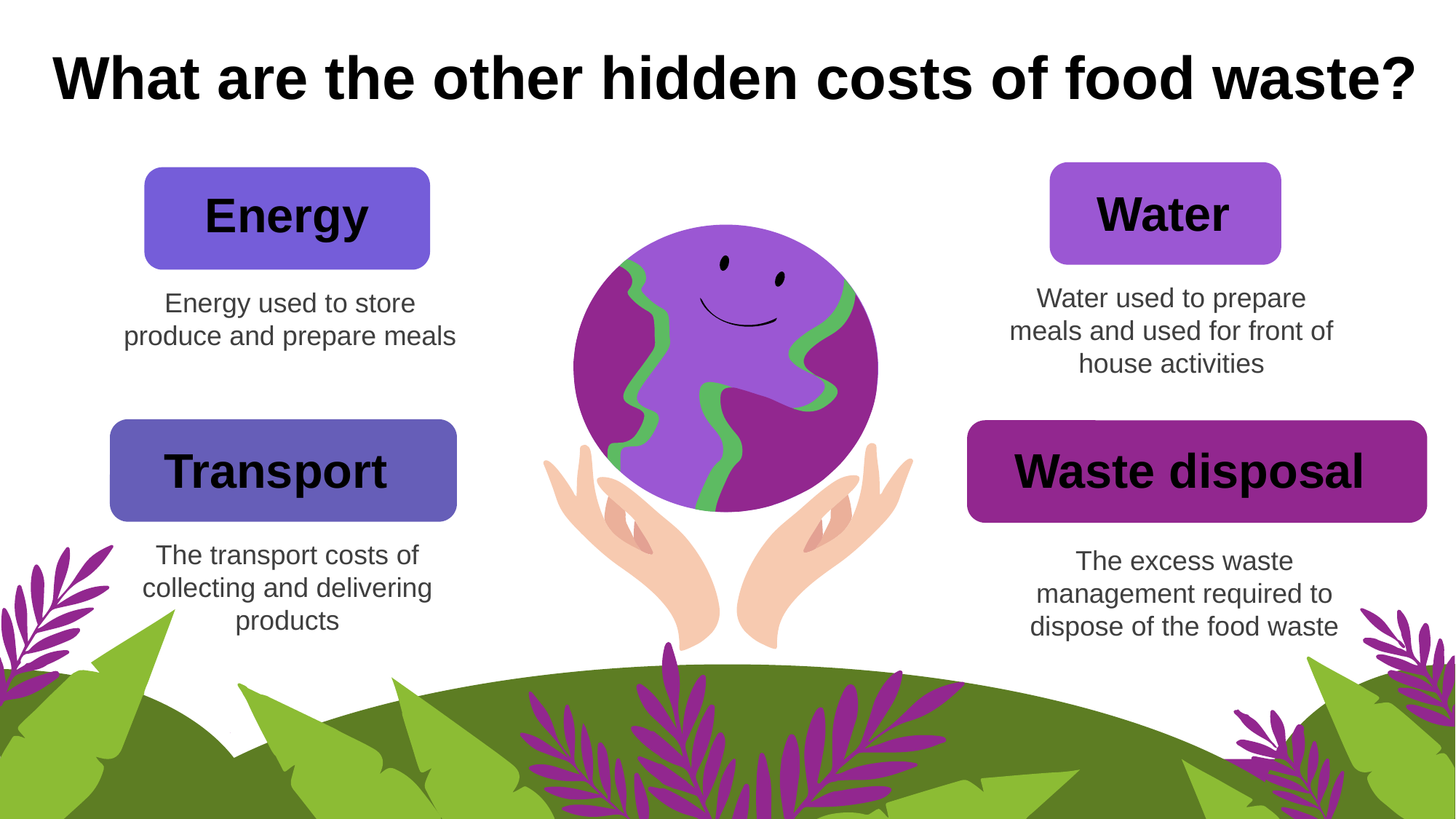

What are the other hidden costs of food waste?

Water
Water used to prepare meals and used for front of house activities
Energy
Energy used to store produce and prepare meals

Waste disposal
The excess waste management required to dispose of the food waste
Transport
The transport costs of collecting and delivering products